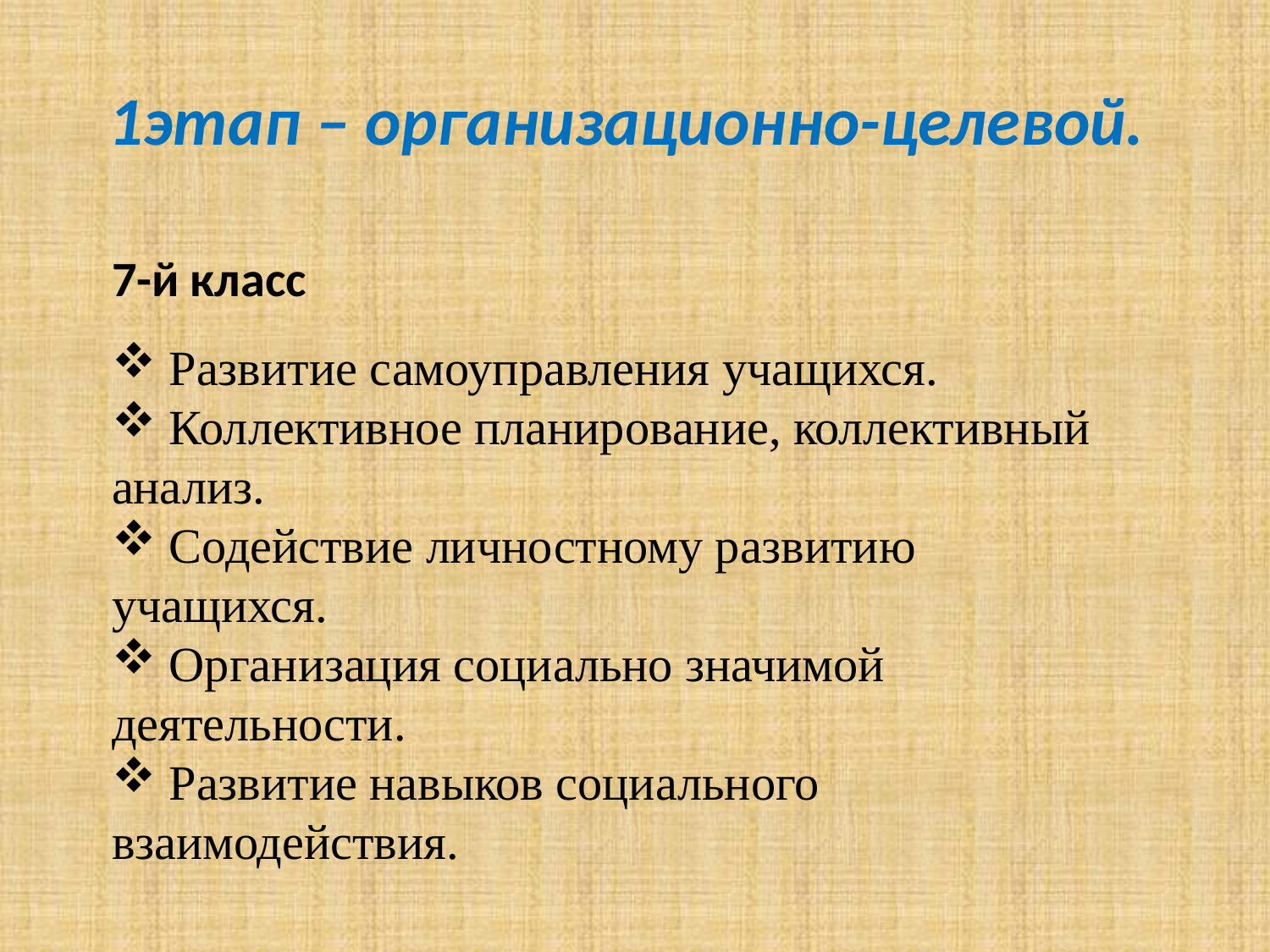

# 1этап – организационно-целевой.

7-й класс

 Развитие самоуправления учащихся.
 Коллективное планирование, коллективный анализ.
 Содействие личностному развитию учащихся.
 Организация социально значимой деятельности.
 Развитие навыков социального взаимодействия.